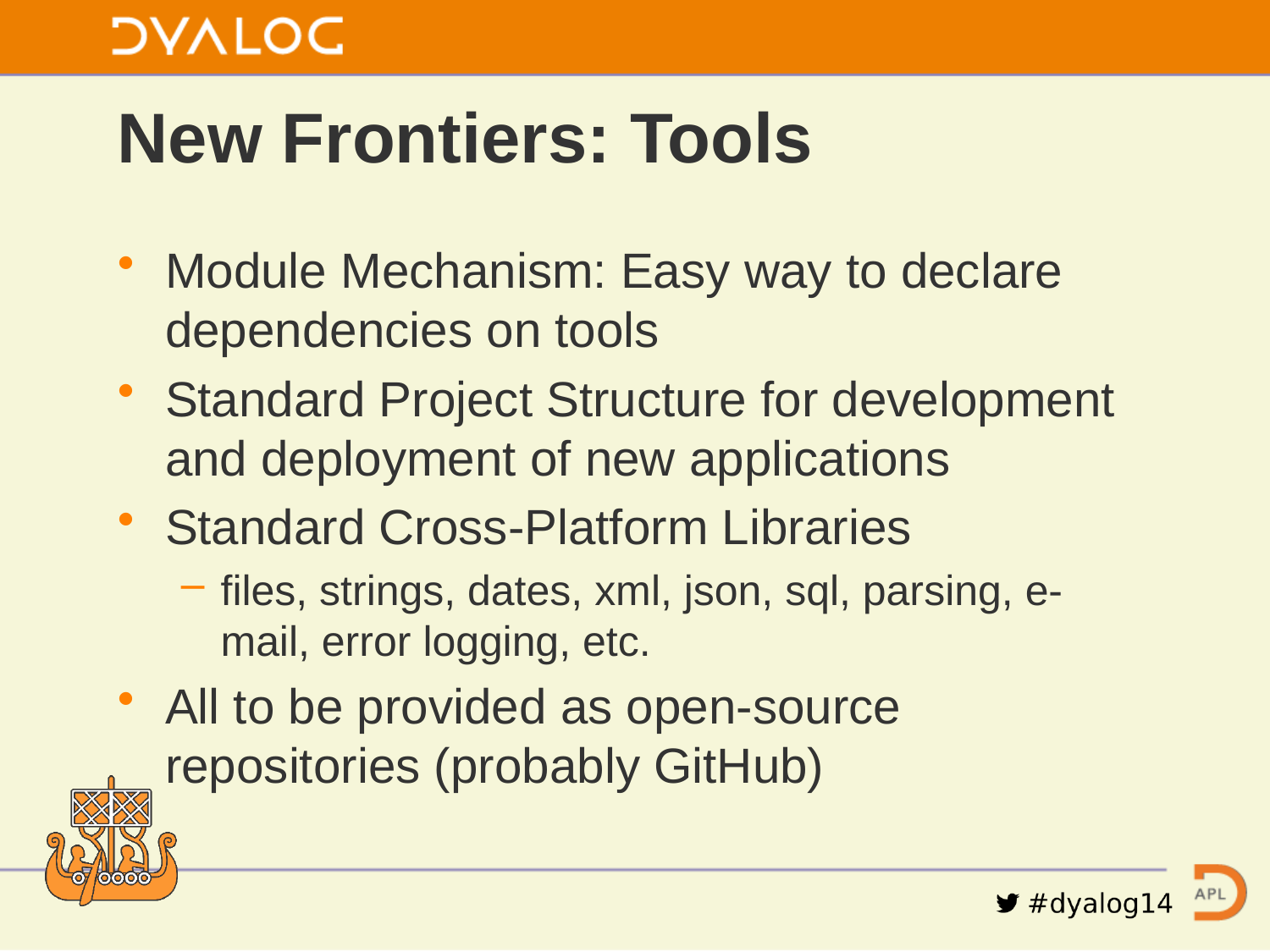

# New Frontiers: Tools
Module Mechanism: Easy way to declare dependencies on tools
Standard Project Structure for development and deployment of new applications
Standard Cross-Platform Libraries
files, strings, dates, xml, json, sql, parsing, e-mail, error logging, etc.
All to be provided as open-source repositories (probably GitHub)